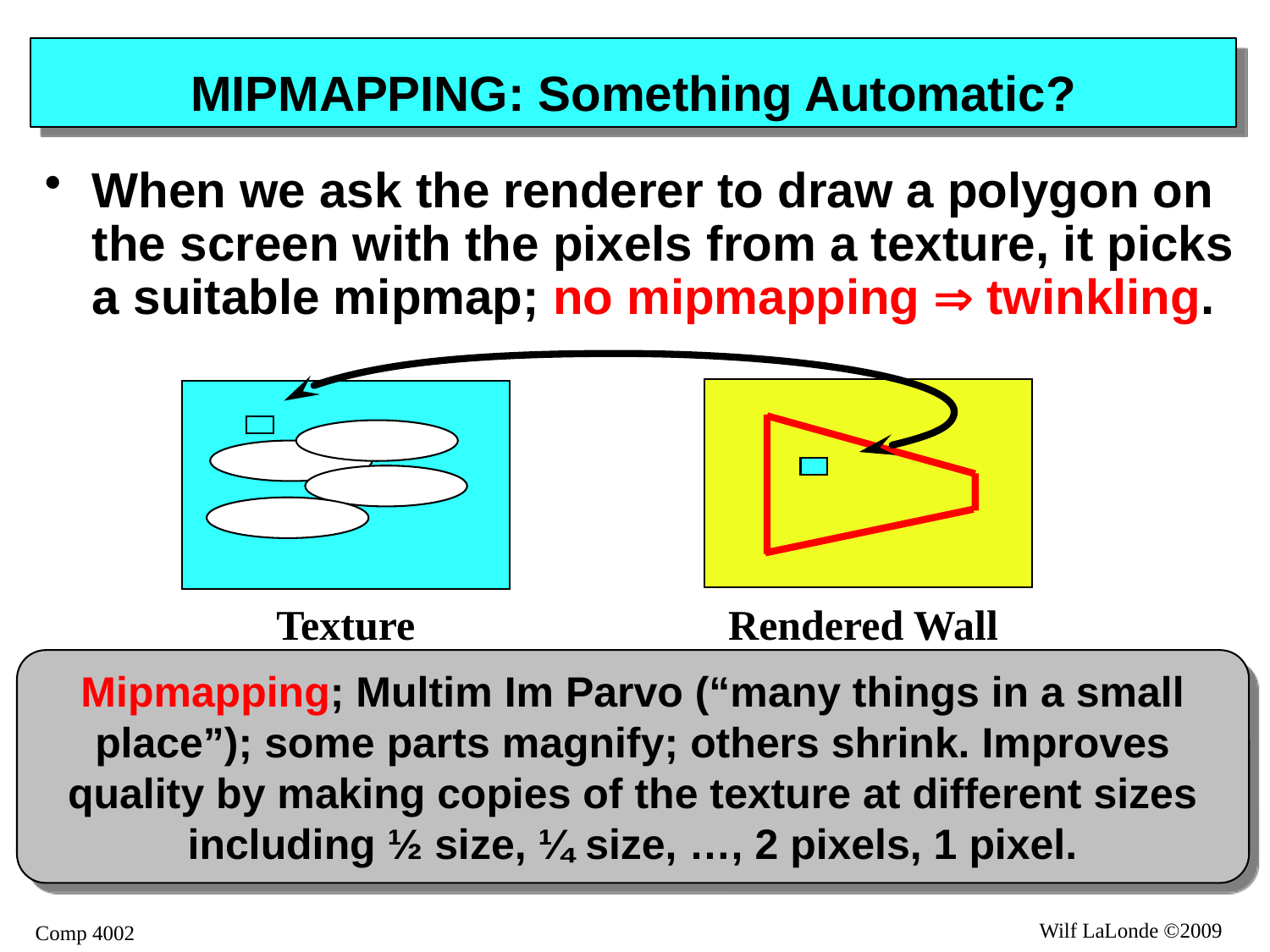

# MIPMAPPING: Something Automatic?
When we ask the renderer to draw a polygon on the screen with the pixels from a texture, it picks a suitable mipmap; no mipmapping ⇒ twinkling.

Texture
Rendered Wall
Mipmapping; Multim Im Parvo (“many things in a small place”); some parts magnify; others shrink. Improves quality by making copies of the texture at different sizes including ½ size, ¼ size, …, 2 pixels, 1 pixel.